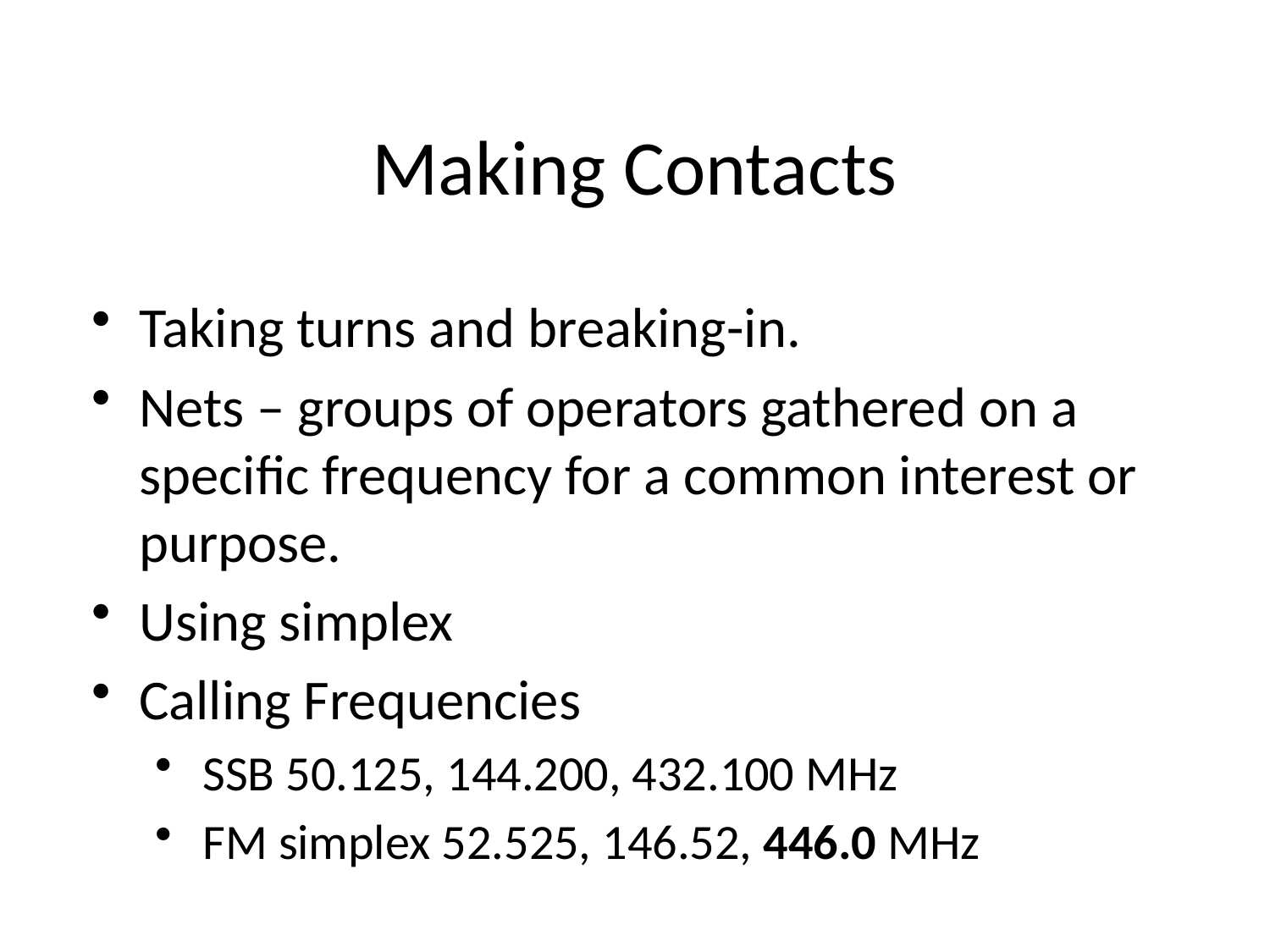

Making Contacts
Taking turns and breaking-in.
Nets – groups of operators gathered on a specific frequency for a common interest or purpose.
Using simplex
Calling Frequencies
SSB 50.125, 144.200, 432.100 MHz
FM simplex 52.525, 146.52, 446.0 MHz